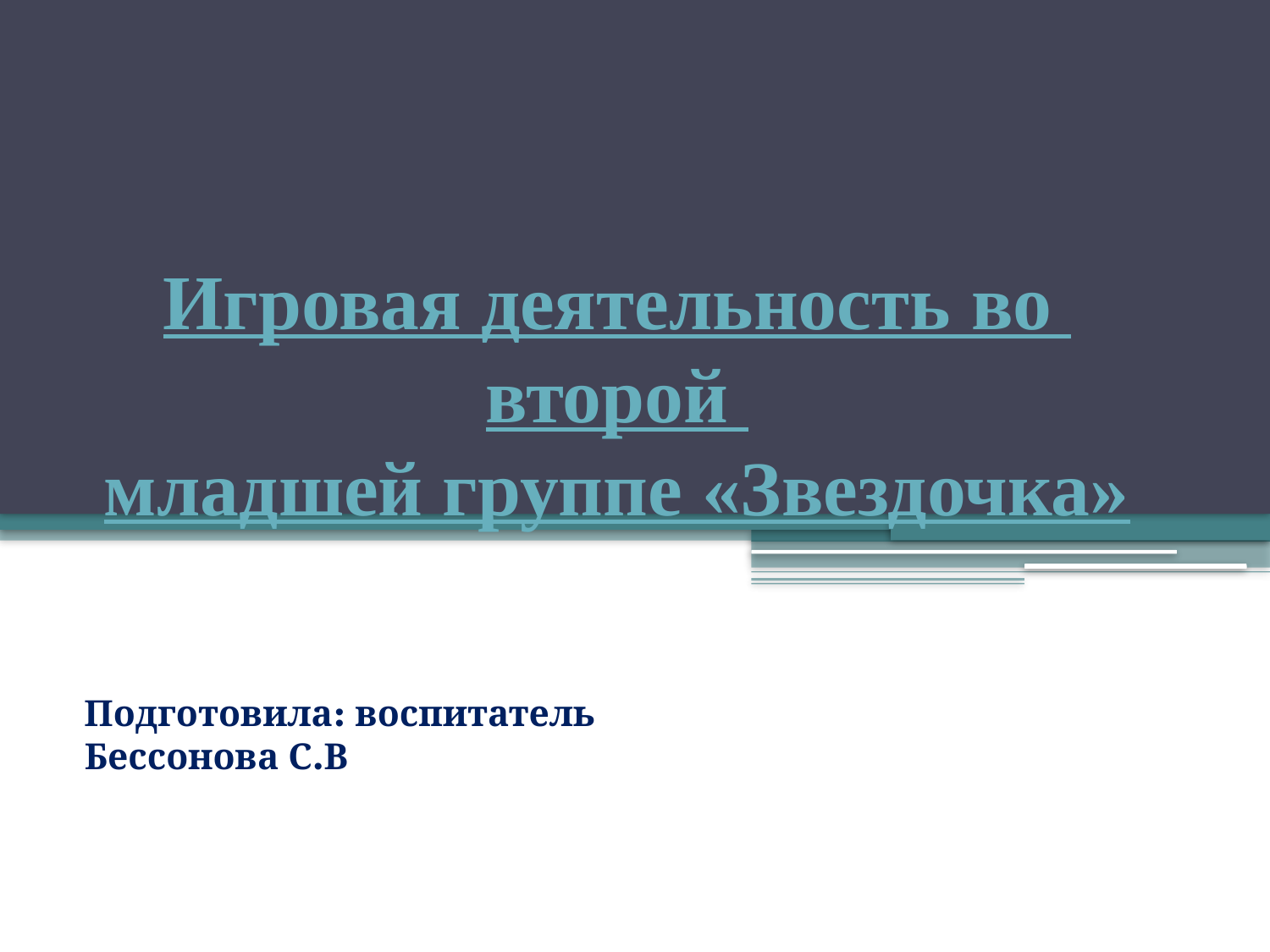

# Игровая деятельность во второй младшей группе «Звездочка»

Подготовила: воспитатель Бессонова С.В